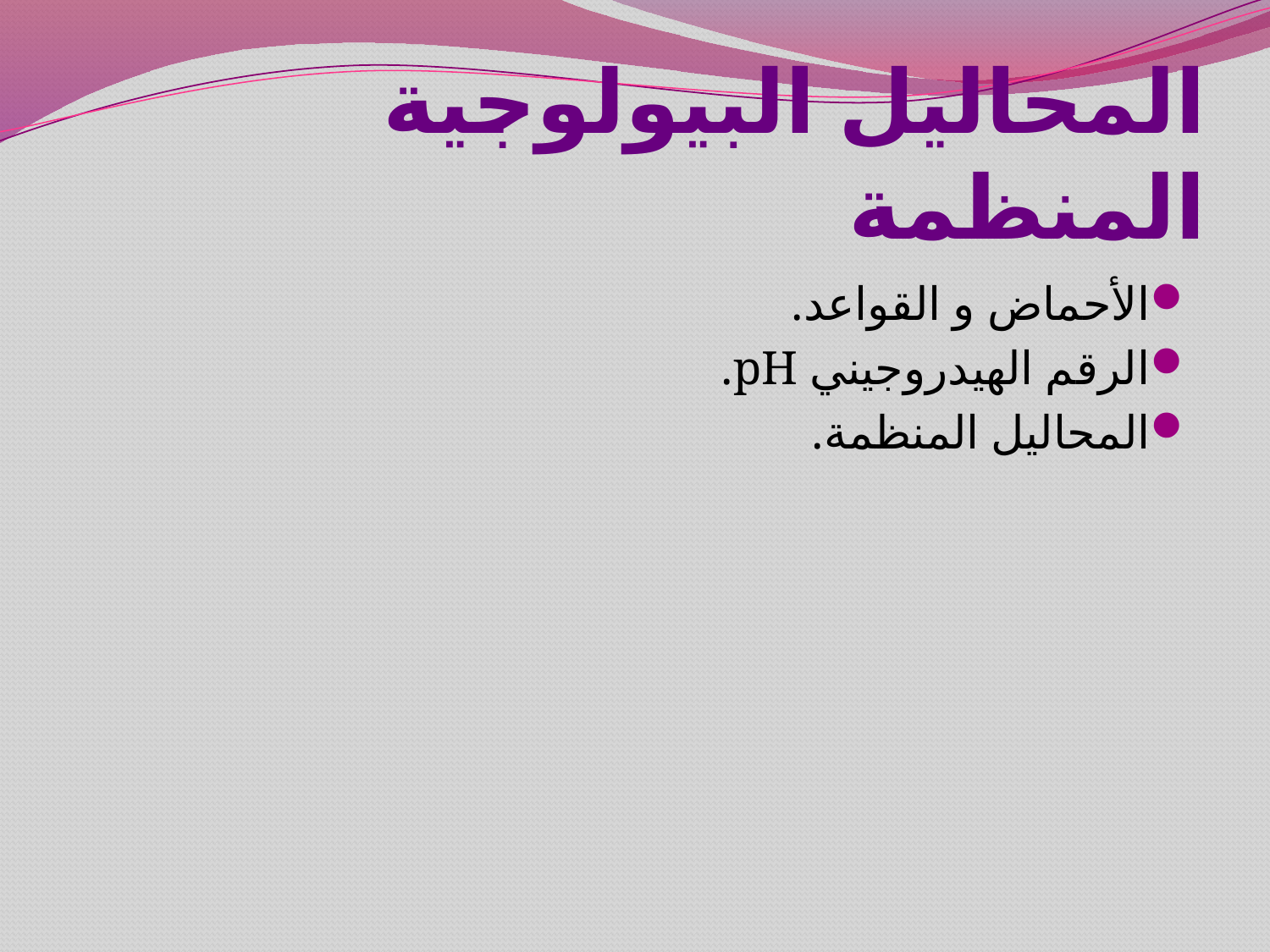

# المحاليل البيولوجية المنظمة
الأحماض و القواعد.
الرقم الهيدروجيني pH.
المحاليل المنظمة.